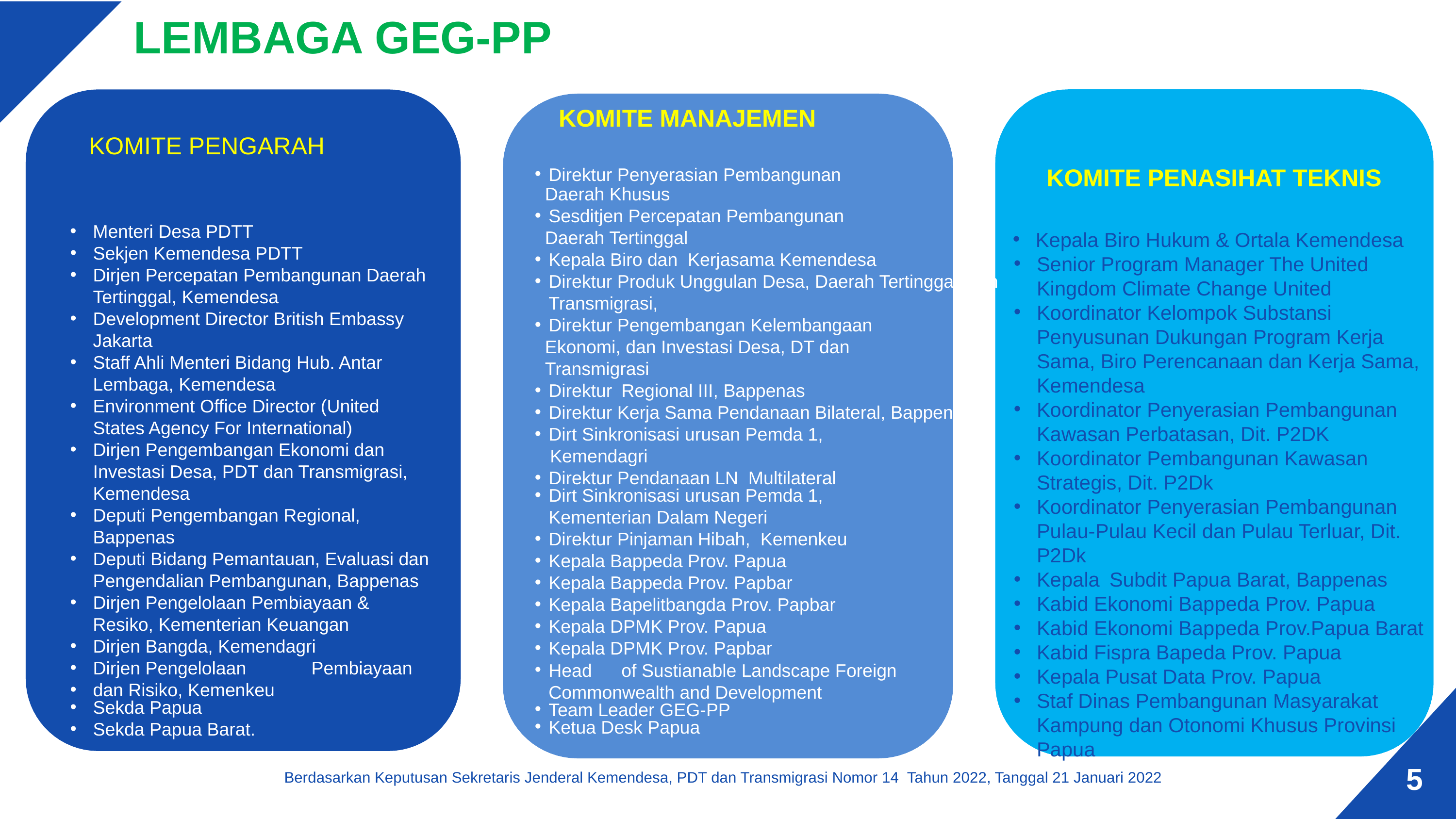

LEMBAGA GEG-PP

 KOMITE MANAJEMEN

Direktur Penyerasian Pembangunan
  Daerah Khusus
Sesditjen Percepatan Pembangunan
  Daerah Tertinggal
Kepala Biro dan  Kerjasama Kemendesa
Direktur Produk Unggulan Desa, Daerah Tertinggal, dan Transmigrasi,
Direktur Pengembangan Kelembangaan
  Ekonomi, dan Investasi Desa, DT dan
  Transmigrasi
Direktur	Regional III, Bappenas
Direktur Kerja Sama Pendanaan Bilateral, Bappenas
Dirt Sinkronisasi urusan Pemda 1,
   Kemendagri
Direktur Pendanaan LN  Multilateral
Dirt Sinkronisasi urusan Pemda 1,
Kementerian Dalam Negeri
Direktur Pinjaman Hibah,  Kemenkeu
Kepala Bappeda Prov. Papua
Kepala Bappeda Prov. Papbar
Kepala Bapelitbangda Prov. Papbar
Kepala DPMK Prov. Papua
Kepala DPMK Prov. Papbar
Head	of Sustianable Landscape Foreign Commonwealth and Development
Team Leader GEG-PP
Ketua Desk Papua

  KOMITE PENGARAH
 KOMITE PENASIHAT TEKNIS

Kepala Biro Hukum & Ortala Kemendesa
Senior Program Manager The United Kingdom Climate Change United
Koordinator Kelompok Substansi Penyusunan Dukungan Program Kerja Sama, Biro Perencanaan dan Kerja Sama, Kemendesa
Koordinator Penyerasian Pembangunan Kawasan Perbatasan, Dit. P2DK
Koordinator Pembangunan Kawasan Strategis, Dit. P2Dk
Koordinator Penyerasian Pembangunan Pulau-Pulau Kecil dan Pulau Terluar, Dit. P2Dk
Kepala	Subdit Papua Barat, Bappenas
Kabid Ekonomi Bappeda Prov. Papua
Kabid Ekonomi Bappeda Prov.Papua Barat
Kabid Fispra Bapeda Prov. Papua
Kepala Pusat Data Prov. Papua
Staf Dinas Pembangunan Masyarakat Kampung dan Otonomi Khusus Provinsi Papua
Menteri Desa PDTT
Sekjen Kemendesa PDTT
Dirjen Percepatan Pembangunan Daerah Tertinggal, Kemendesa
Development Director British Embassy Jakarta
Staff Ahli Menteri Bidang Hub. Antar Lembaga, Kemendesa
Environment Office Director (United States Agency For International)
Dirjen Pengembangan Ekonomi dan Investasi Desa, PDT dan Transmigrasi, Kemendesa
Deputi Pengembangan Regional, Bappenas
Deputi Bidang Pemantauan, Evaluasi dan Pengendalian Pembangunan, Bappenas
Dirjen Pengelolaan Pembiayaan &
Resiko, Kementerian Keuangan
Dirjen Bangda, Kemendagri
Dirjen Pengelolaan	Pembiayaan
dan Risiko, Kemenkeu
Sekda Papua
Sekda Papua Barat.

5
Berdasarkan Keputusan Sekretaris Jenderal Kemendesa, PDT dan Transmigrasi Nomor 14  Tahun 2022, Tanggal 21 Januari 2022